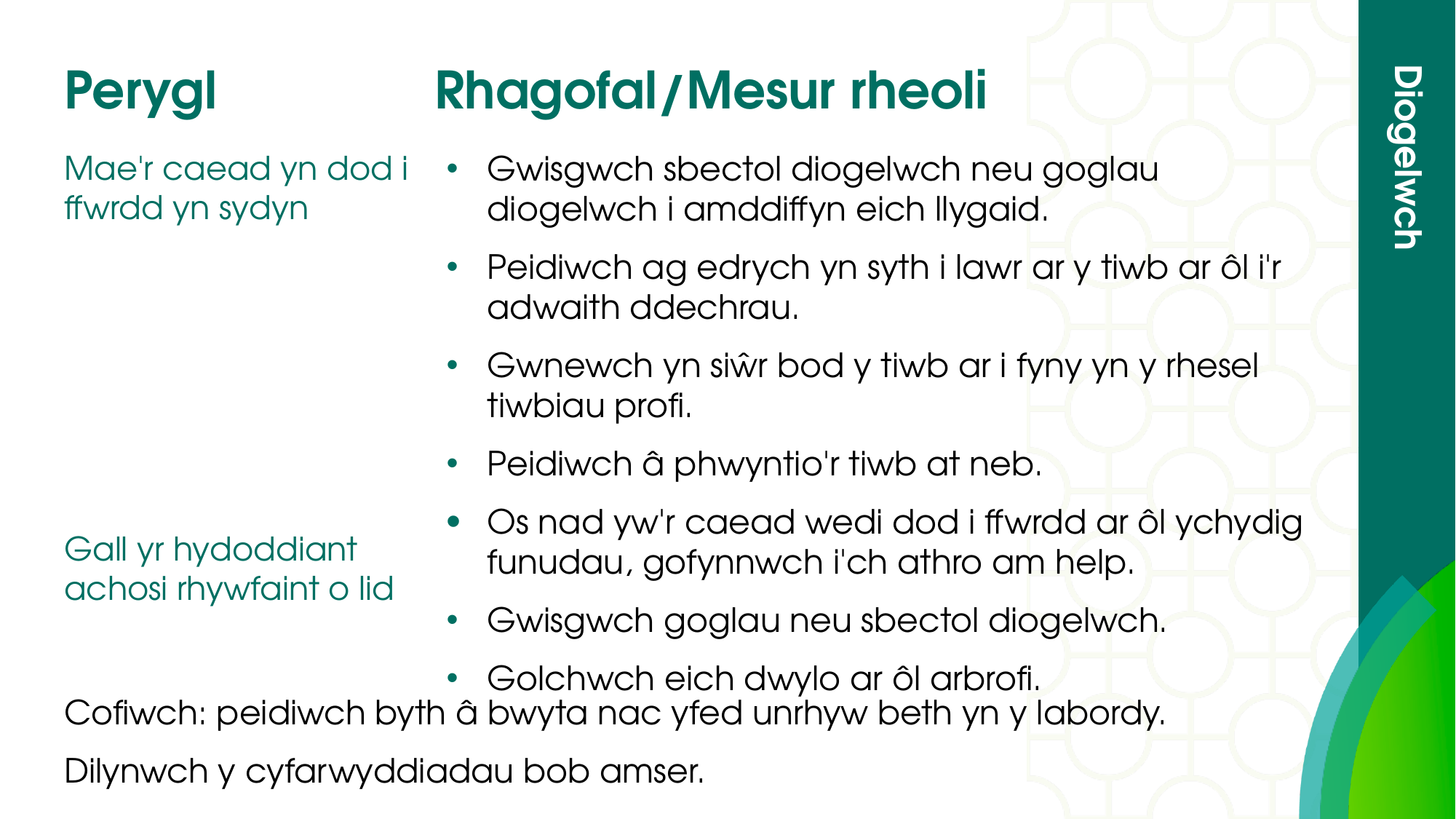

# Perygl		   Rhagofal/Mesur rheoli
Diogelwch
Mae'r caead yn dod i ffwrdd yn sydyn

Gall yr hydoddiant achosi rhywfaint o lid

Gwisgwch sbectol diogelwch neu goglau diogelwch i amddiffyn eich llygaid.
Peidiwch ag edrych yn syth i lawr ar y tiwb ar ôl i'r adwaith ddechrau.
Gwnewch yn siŵr bod y tiwb ar i fyny yn y rhesel tiwbiau profi.
Peidiwch â phwyntio'r tiwb at neb.
Os nad yw'r caead wedi dod i ffwrdd ar ôl ychydig funudau, gofynnwch i'ch athro am help.
Gwisgwch goglau neu sbectol diogelwch.
Golchwch eich dwylo ar ôl arbrofi.

Cofiwch: peidiwch byth â bwyta nac yfed unrhyw beth yn y labordy.
Dilynwch y cyfarwyddiadau bob amser.